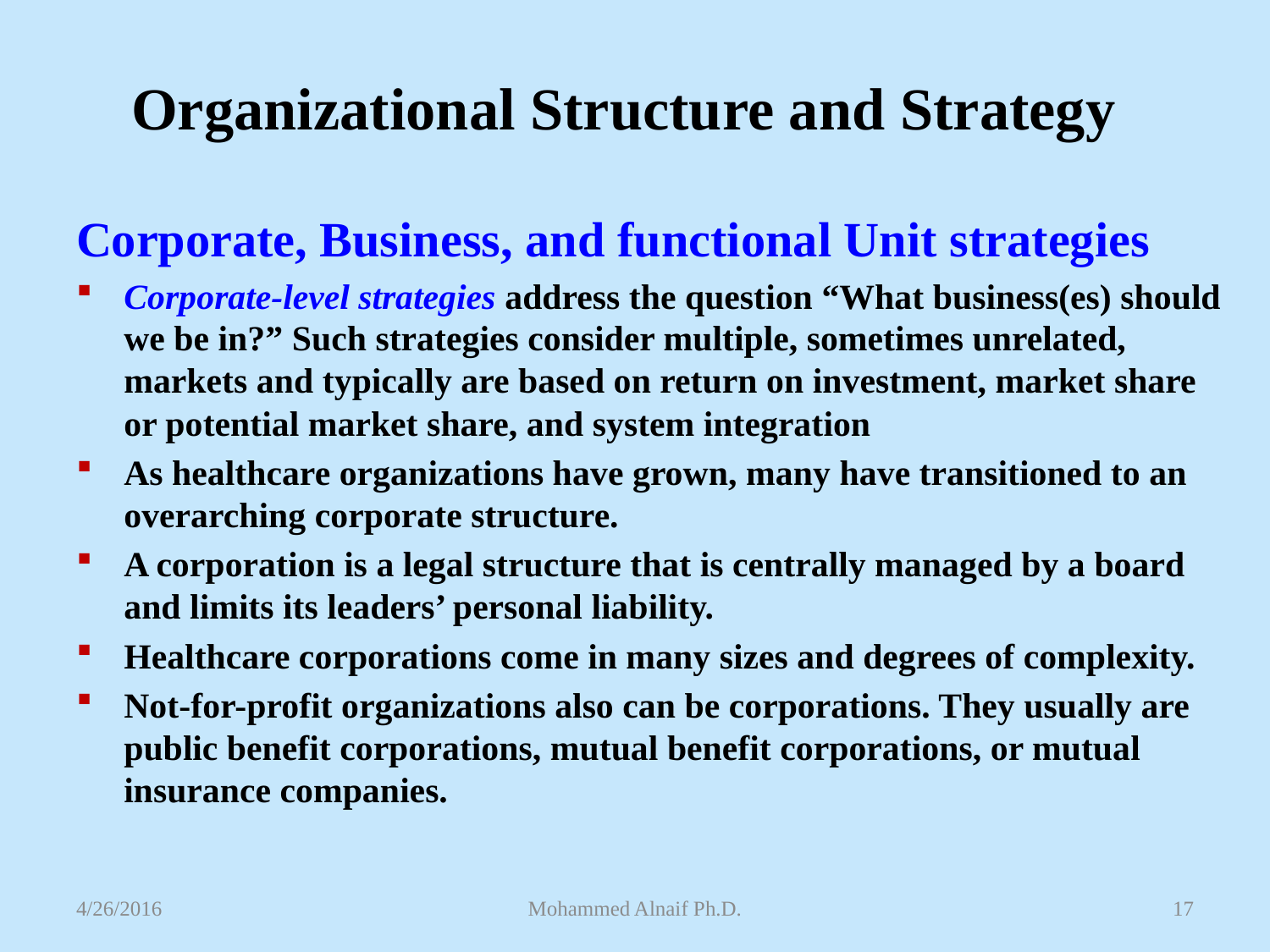

# Organizational Structure and Strategy
Corporate, Business, and functional Unit strategies
Corporate-level strategies address the question “What business(es) should we be in?” Such strategies consider multiple, sometimes unrelated, markets and typically are based on return on investment, market share or potential market share, and system integration
As healthcare organizations have grown, many have transitioned to an overarching corporate structure.
A corporation is a legal structure that is centrally managed by a board and limits its leaders’ personal liability.
Healthcare corporations come in many sizes and degrees of complexity.
Not-for-profit organizations also can be corporations. They usually are public benefit corporations, mutual benefit corporations, or mutual insurance companies.
4/26/2016
Mohammed Alnaif Ph.D.
17